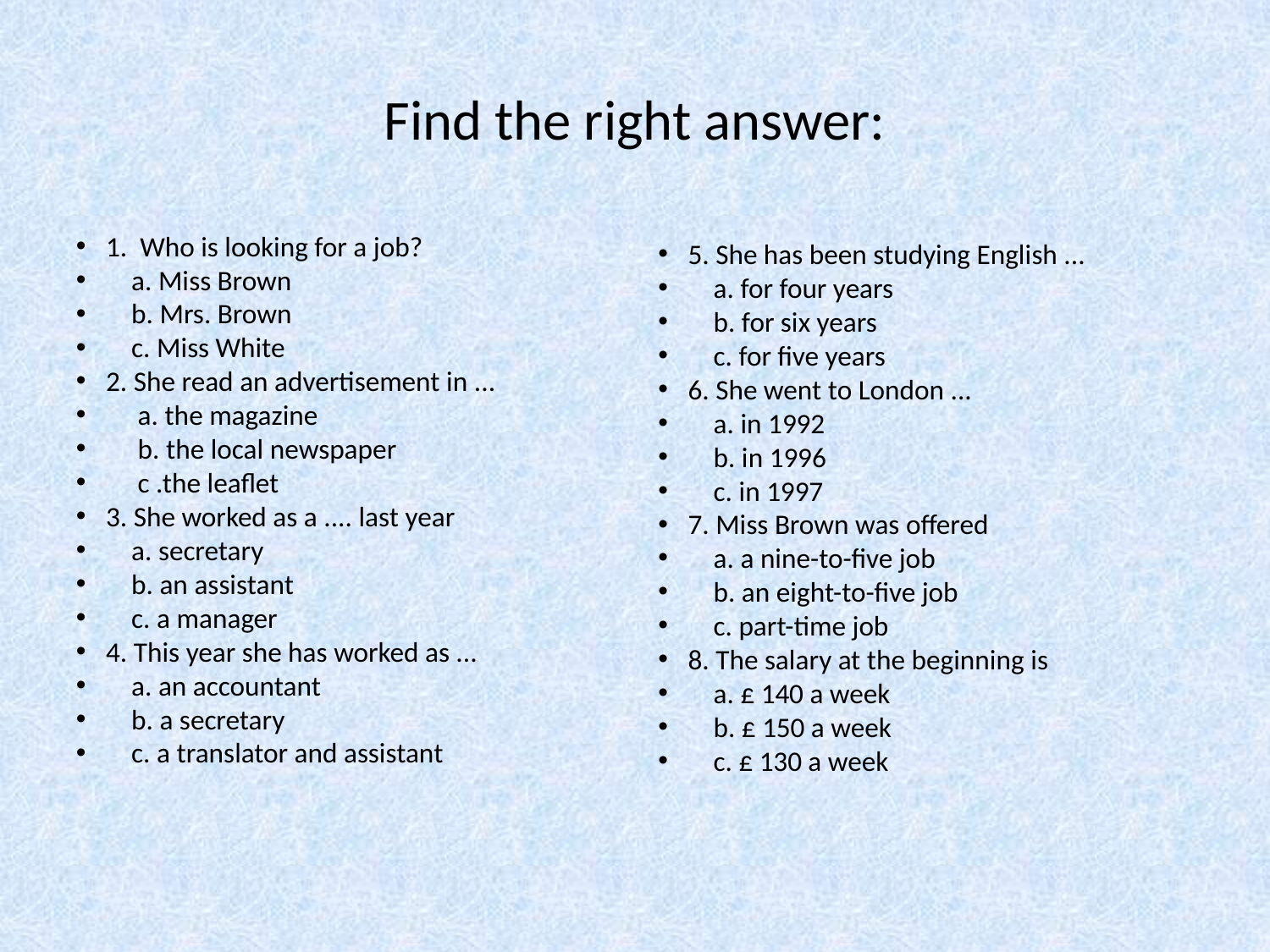

Find the right answer:
5. She has been studying English ...
    a. for four years
    b. for six years
    c. for five years
6. She went to London ...
    a. in 1992
    b. in 1996
    c. in 1997
7. Miss Brown was offered
    a. a nine-to-five job
    b. an eight-to-five job
    c. part-time job
8. The salary at the beginning is
    a. £ 140 a week
    b. £ 150 a week
    c. £ 130 a week

1.  Who is looking for a job?
    a. Miss Brown
    b. Mrs. Brown
    c. Miss White
2. She read an advertisement in ...
     a. the magazine
     b. the local newspaper
     c .the leaflet
3. She worked as a .... last year
    a. secretary
    b. an assistant
    c. a manager
4. This year she has worked as ...
    a. an accountant
    b. a secretary
    c. a translator and assistant